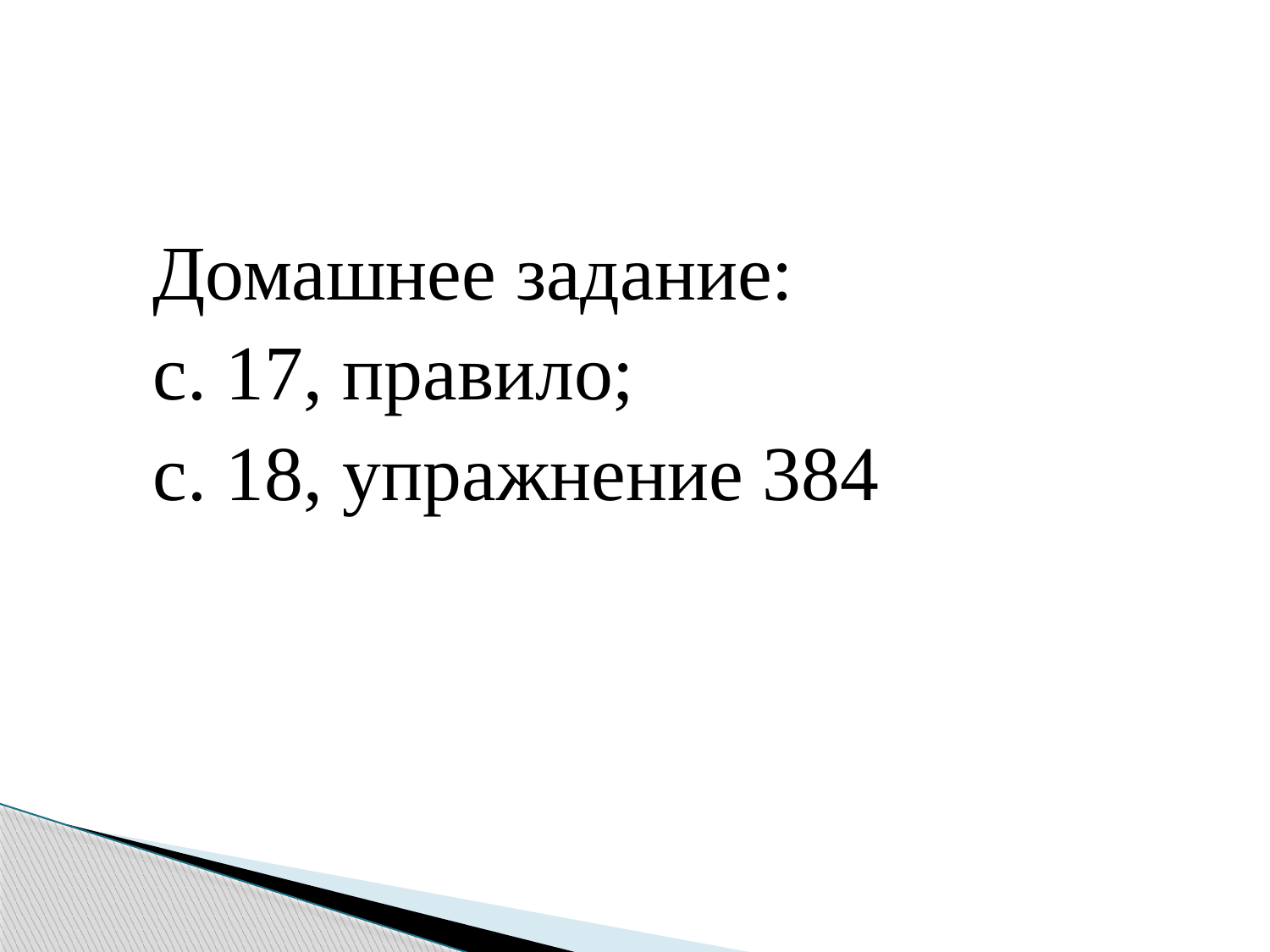

Домашнее задание:
с. 17, правило;
с. 18, упражнение 384